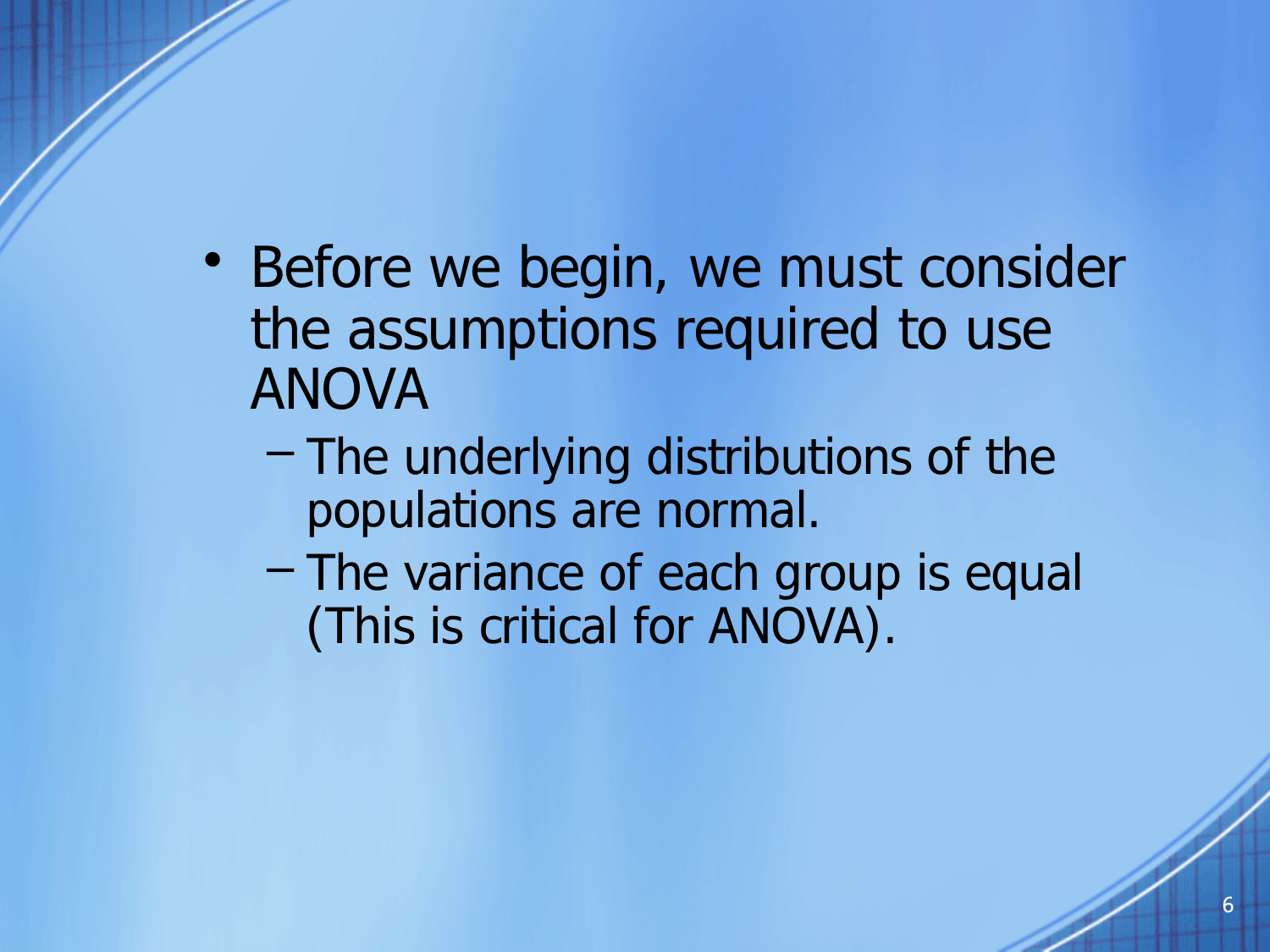

Before we begin, we must consider the assumptions required to use ANOVA
The underlying distributions of the populations are normal.
The variance of each group is equal (This is critical for ANOVA).

6